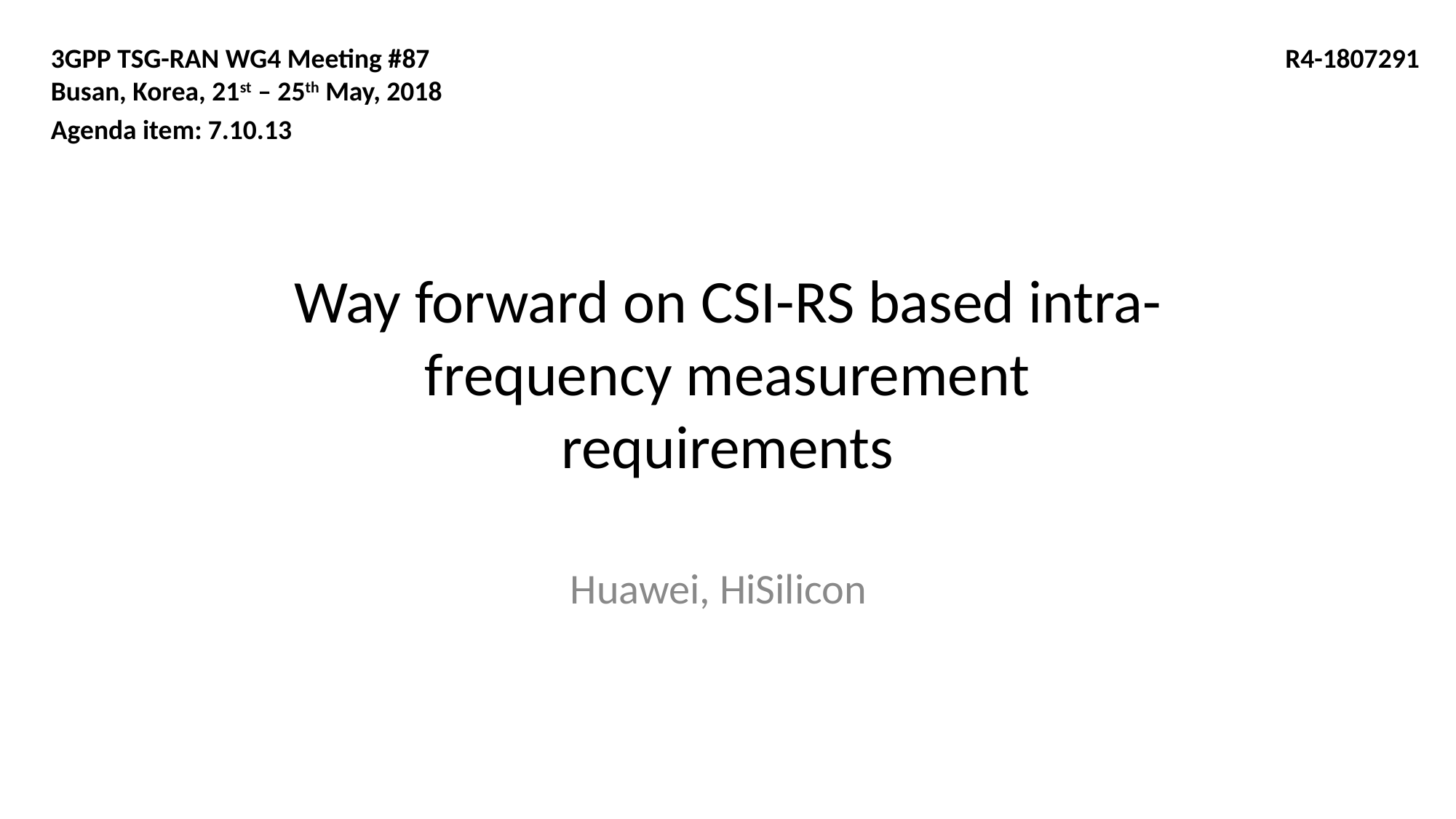

3GPP TSG-RAN WG4 Meeting #87
Busan, Korea, 21st – 25th May, 2018
Agenda item: 7.10.13
R4-1807291
# Way forward on CSI-RS based intra-frequency measurement requirements
Huawei, HiSilicon